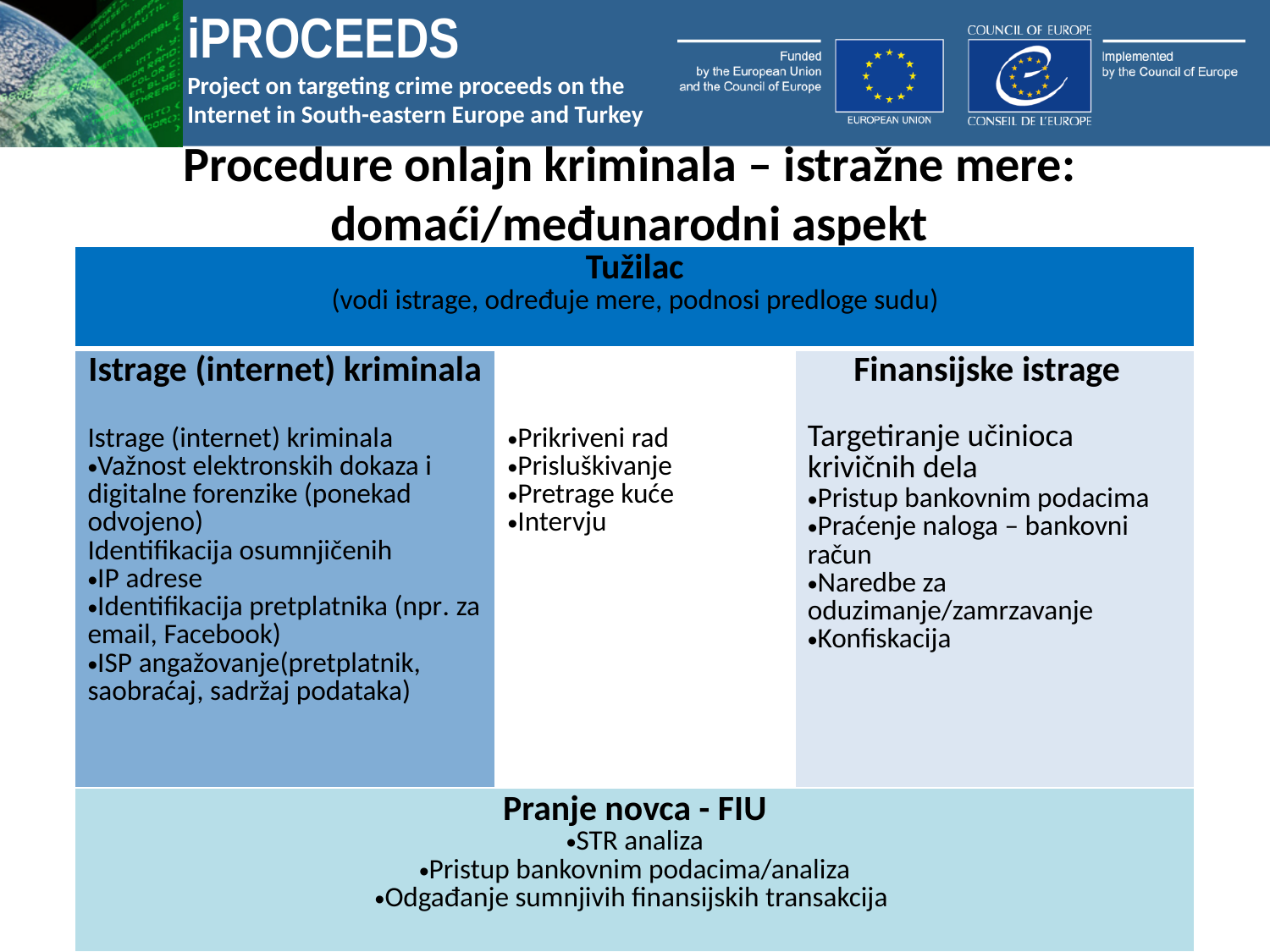

# Procedure onlajn kriminala – istražne mere: domaći/međunarodni aspekt
| Tužilac (vodi istrage, određuje mere, podnosi predloge sudu) |  |  |
| --- | --- | --- |
| Istrage (internet) kriminala Istrage (internet) kriminala Važnost elektronskih dokaza i digitalne forenzike (ponekad odvojeno) Identifikacija osumnjičenih IP adrese Identifikacija pretplatnika (npr. za email, Facebook) ISP angažovanje(pretplatnik, saobraćaj, sadržaj podataka) | Prikriveni rad Prisluškivanje Pretrage kuće Intervju | Finansijske istrage Targetiranje učinioca krivičnih dela Pristup bankovnim podacima Praćenje naloga – bankovni račun Naredbe za oduzimanje/zamrzavanje Konfiskacija |
| Pranje novca - FIU STR analiza Pristup bankovnim podacima/analiza Odgađanje sumnjivih finansijskih transakcija |  |  |